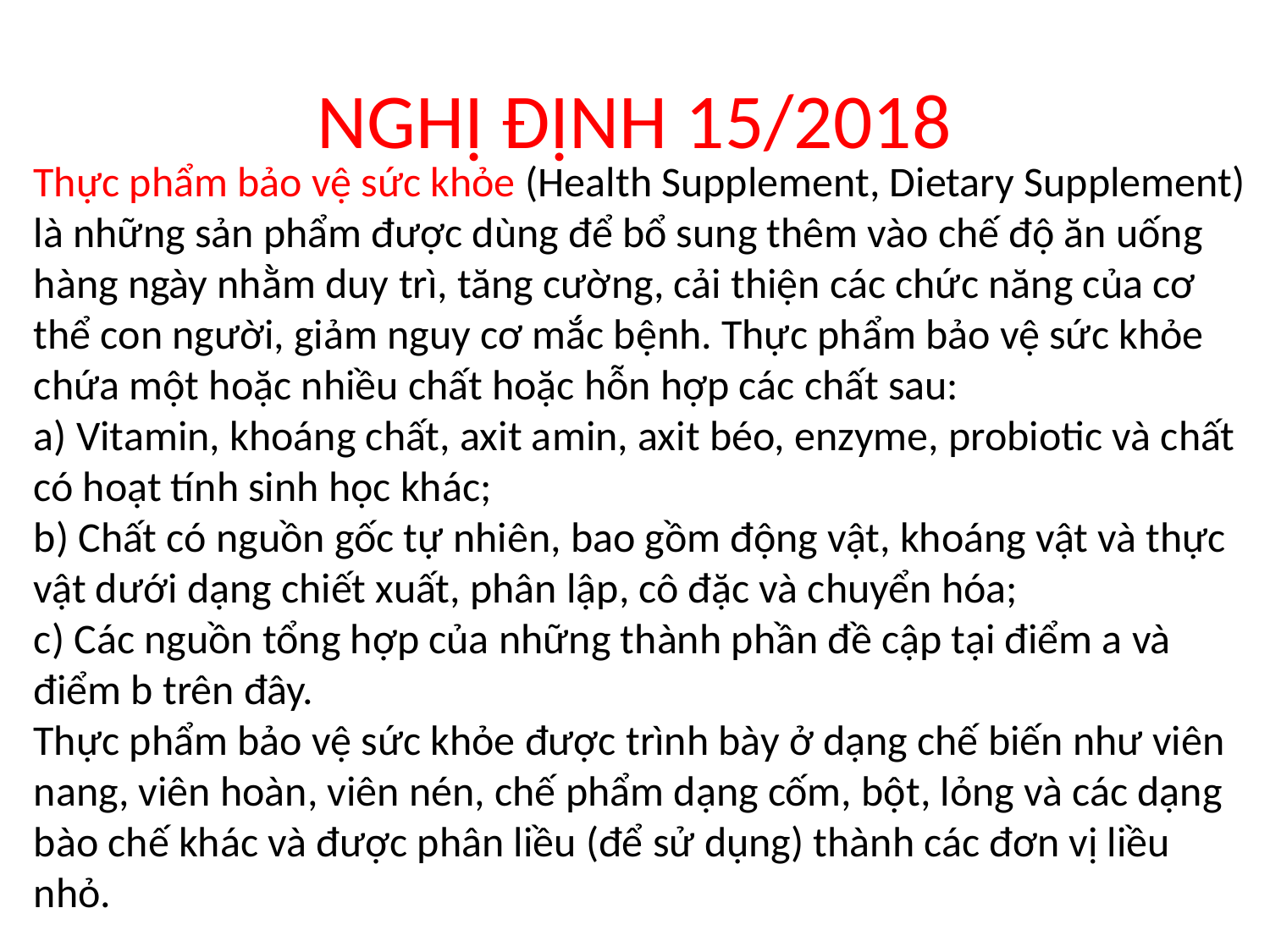

# NGHỊ ĐỊNH 15/2018
Thực phẩm bảo vệ sức khỏe (Health Supplement, Dietary Supplement) là những sản phẩm được dùng để bổ sung thêm vào chế độ ăn uống hàng ngày nhằm duy trì, tăng cường, cải thiện các chức năng của cơ thể con người, giảm nguy cơ mắc bệnh. Thực phẩm bảo vệ sức khỏe chứa một hoặc nhiều chất hoặc hỗn hợp các chất sau:
a) Vitamin, khoáng chất, axit amin, axit béo, enzyme, probiotic và chất có hoạt tính sinh học khác;
b) Chất có nguồn gốc tự nhiên, bao gồm động vật, khoáng vật và thực vật dưới dạng chiết xuất, phân lập, cô đặc và chuyển hóa;
c) Các nguồn tổng hợp của những thành phần đề cập tại điểm a và điểm b trên đây.
Thực phẩm bảo vệ sức khỏe được trình bày ở dạng chế biến như viên nang, viên hoàn, viên nén, chế phẩm dạng cốm, bột, lỏng và các dạng bào chế khác và được phân liều (để sử dụng) thành các đơn vị liều nhỏ.